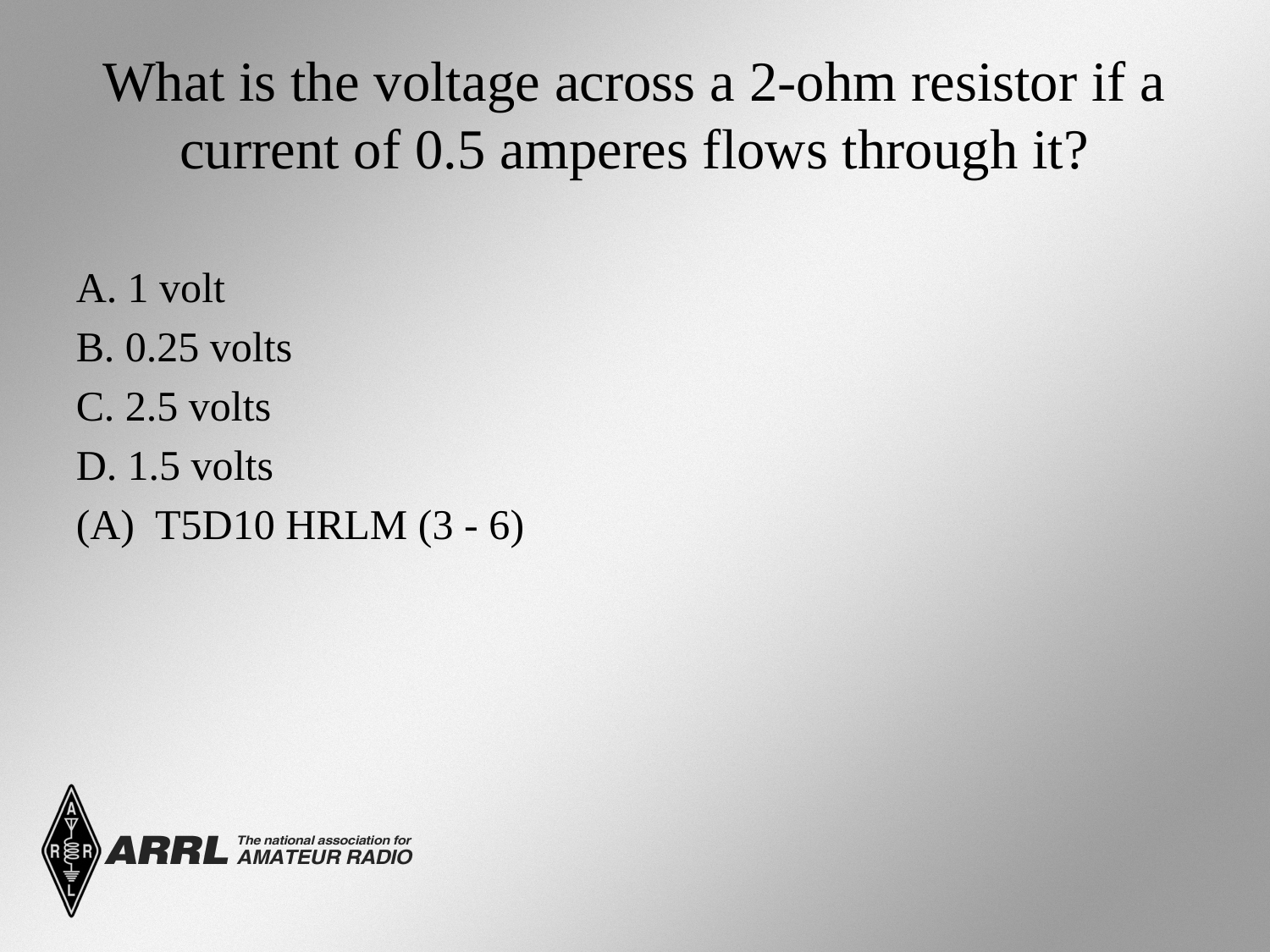

# What is the voltage across a 2-ohm resistor if a current of 0.5 amperes flows through it?
A. 1 volt
B. 0.25 volts
C. 2.5 volts
D. 1.5 volts
(A)  T5D10 HRLM (3 - 6)